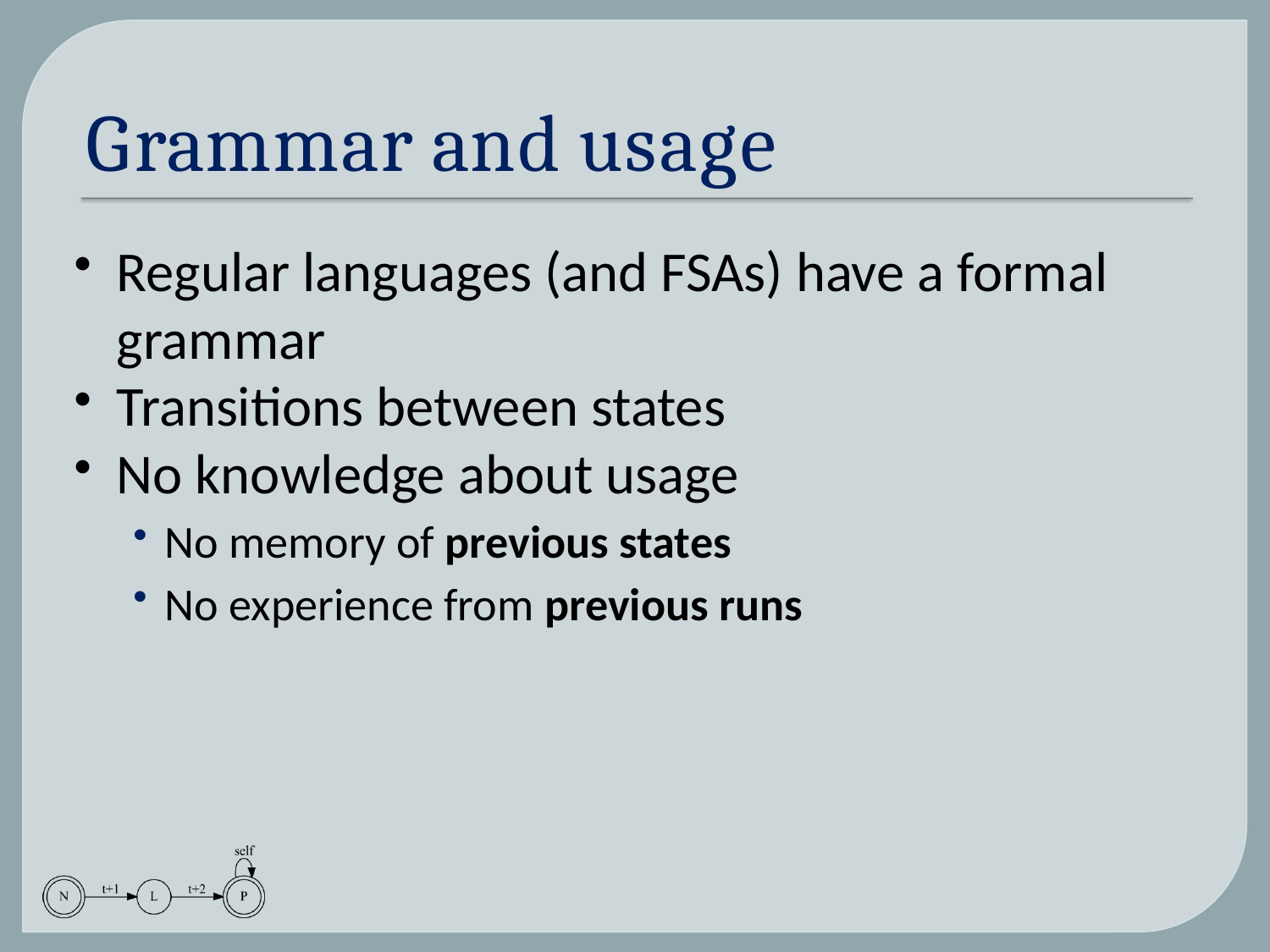

# Grammar and usage
Regular languages (and FSAs) have a formal grammar
Transitions between states
No knowledge about usage
No memory of previous states
No experience from previous runs